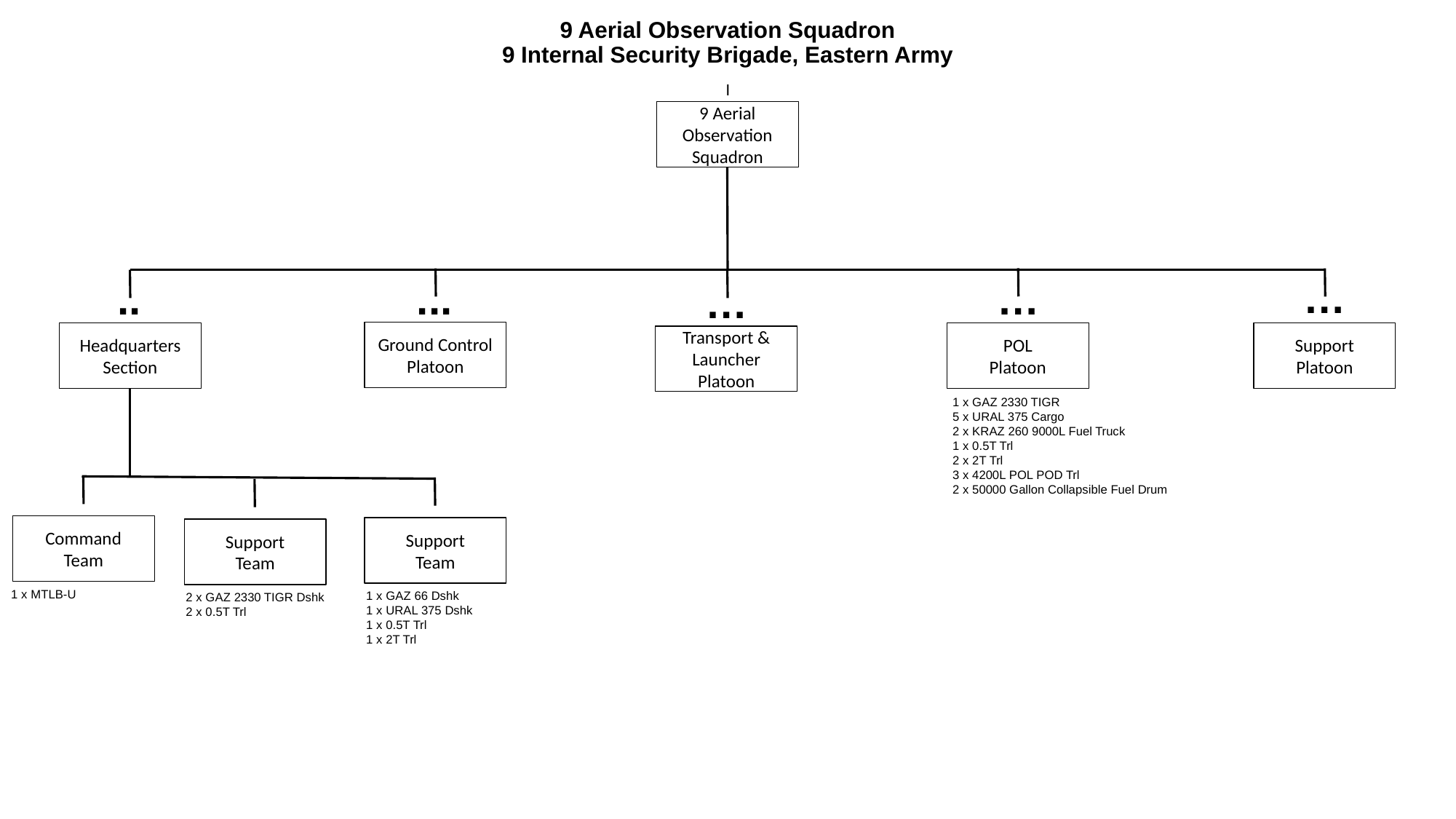

# 9 Aerial Observation Squadron 9 Internal Security Brigade, Eastern Army
I
9 Aerial Observation Squadron
…
..
...
…
…
Ground Control Platoon
Headquarters
Section
POL
Platoon
Support
Platoon
Transport & Launcher
Platoon
1 x GAZ 2330 TIGR
5 x URAL 375 Cargo
2 x KRAZ 260 9000L Fuel Truck
1 x 0.5T Trl
2 x 2T Trl
3 x 4200L POL POD Trl
2 x 50000 Gallon Collapsible Fuel Drum
Command
Team
Support
Team
Support
Team
1 x MTLB-U
1 x GAZ 66 Dshk
1 x URAL 375 Dshk
1 x 0.5T Trl
1 x 2T Trl
2 x GAZ 2330 TIGR Dshk
2 x 0.5T Trl